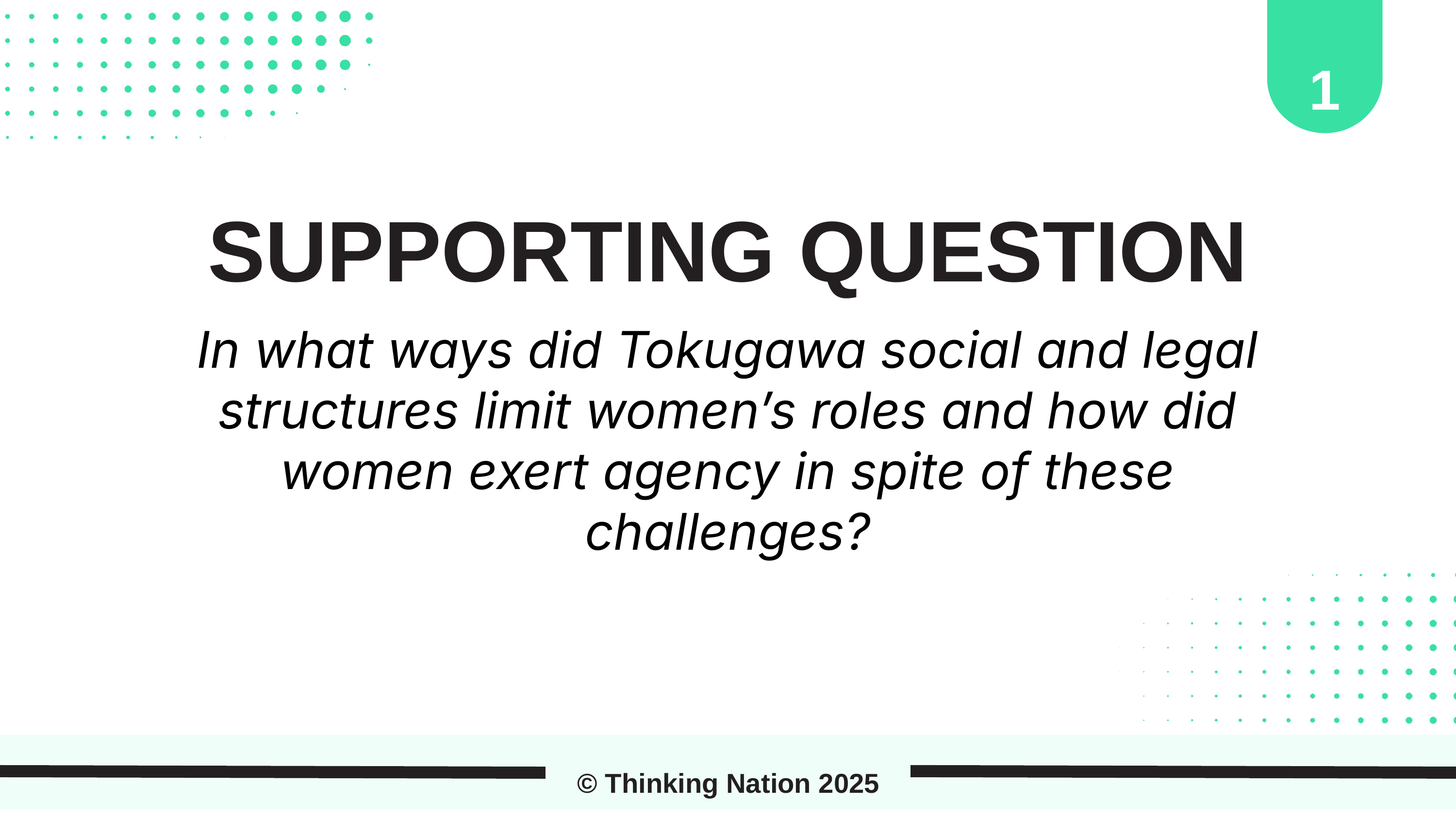

1
SUPPORTING QUESTION
In what ways did Tokugawa social and legal structures limit women’s roles and how did women exert agency in spite of these challenges?

© Thinking Nation 2025